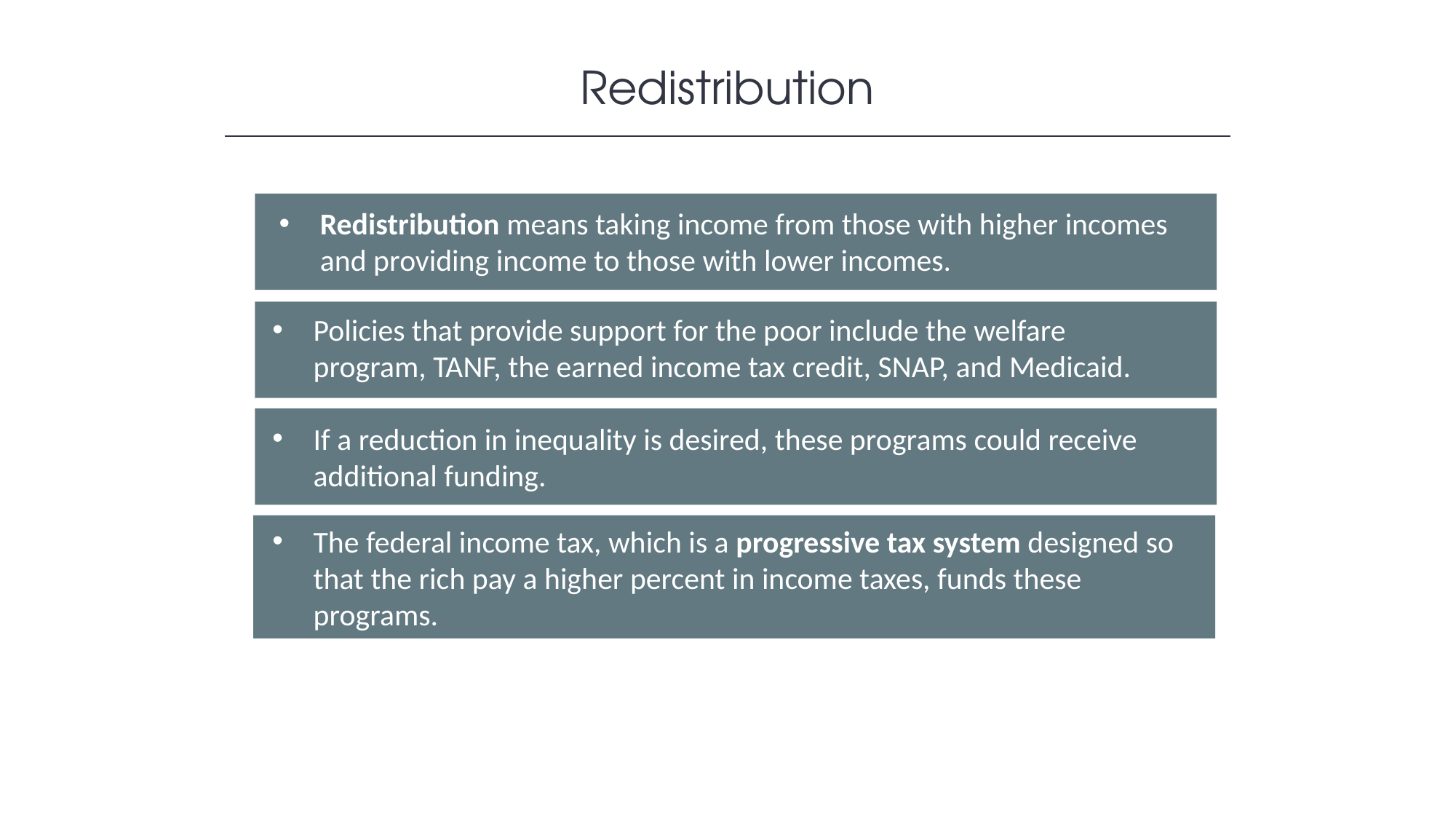

Redistribution

Redistribution means taking income from those with higher incomes and providing income to those with lower incomes.

Policies that provide support for the poor include the welfare program, TANF, the earned income tax credit, SNAP, and Medicaid.

If a reduction in inequality is desired, these programs could receive additional funding.

The federal income tax, which is a progressive tax system designed so that the rich pay a higher percent in income taxes, funds these programs.